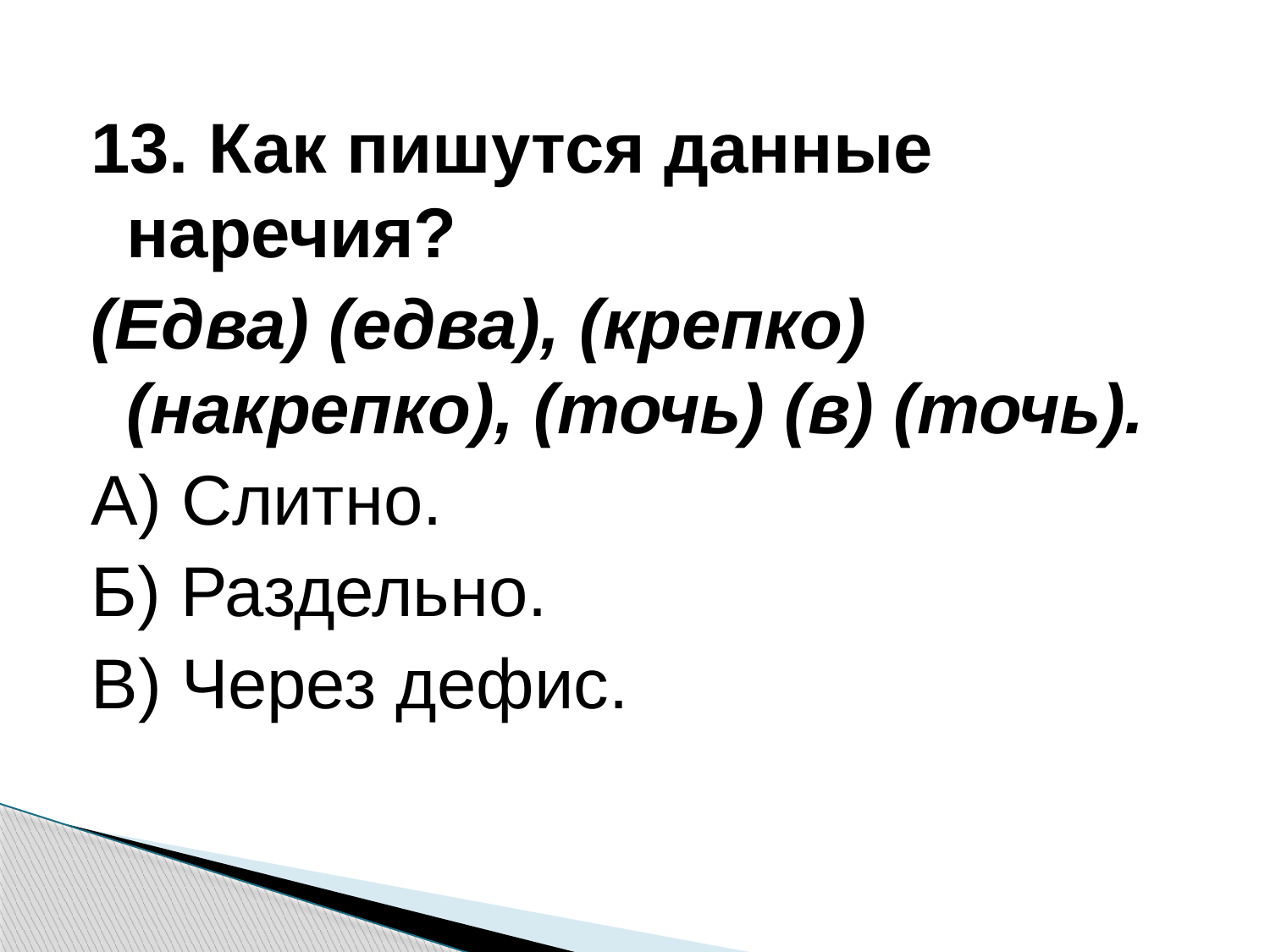

13. Как пишутся данные наречия?
(Едва) (едва), (крепко) (накрепко), (точь) (в) (точь).
А) Слитно.
Б) Раздельно.
В) Через дефис.